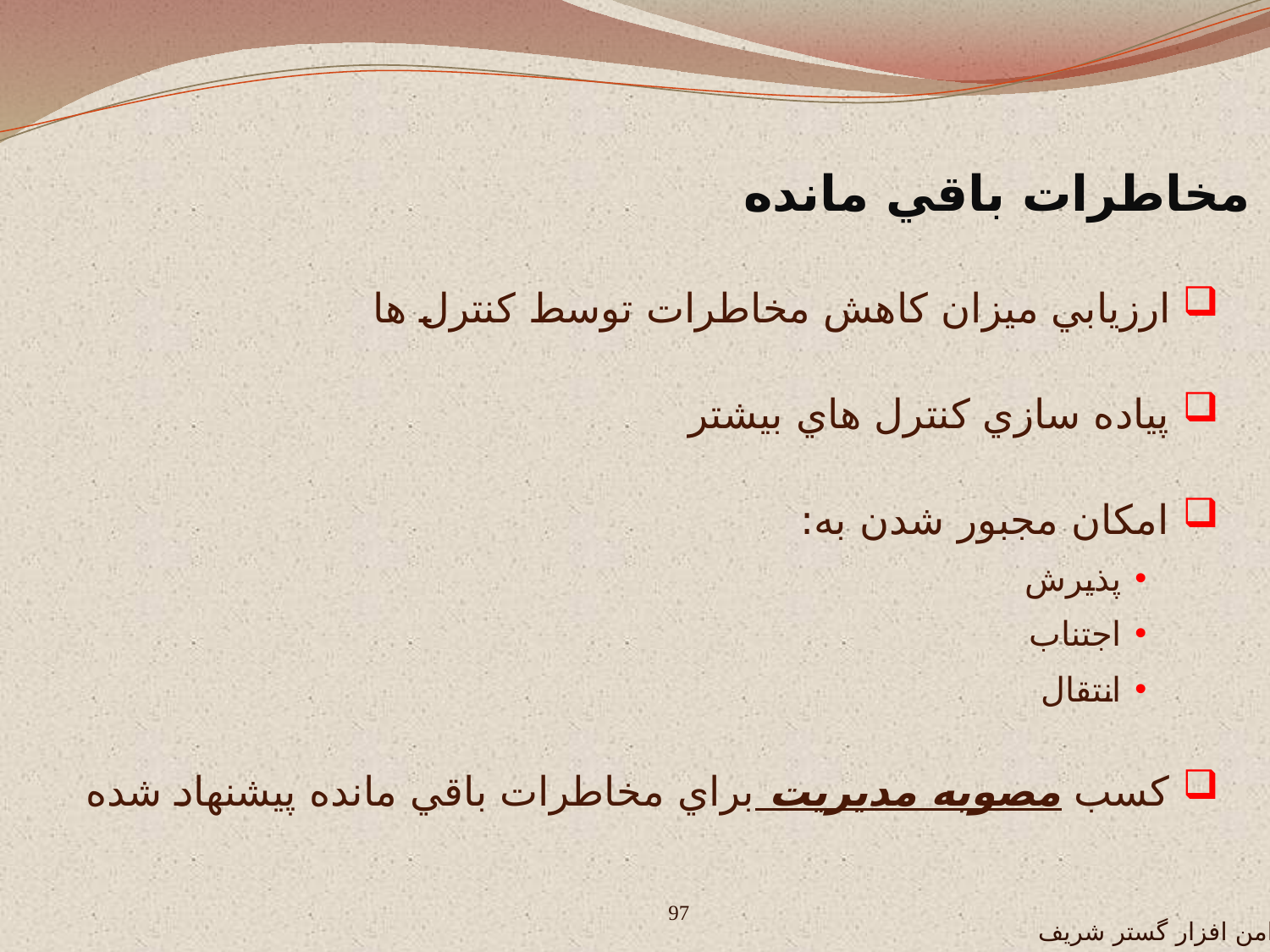

مخاطرات باقي مانده

ارزيابي ميزان کاهش مخاطرات توسط کنترل ها
 پياده سازي کنترل هاي بيشتر
 امکان مجبور شدن به:
پذيرش
اجتناب
انتقال
 کسب مصوبه مديريت براي مخاطرات باقي مانده پيشنهاد شده